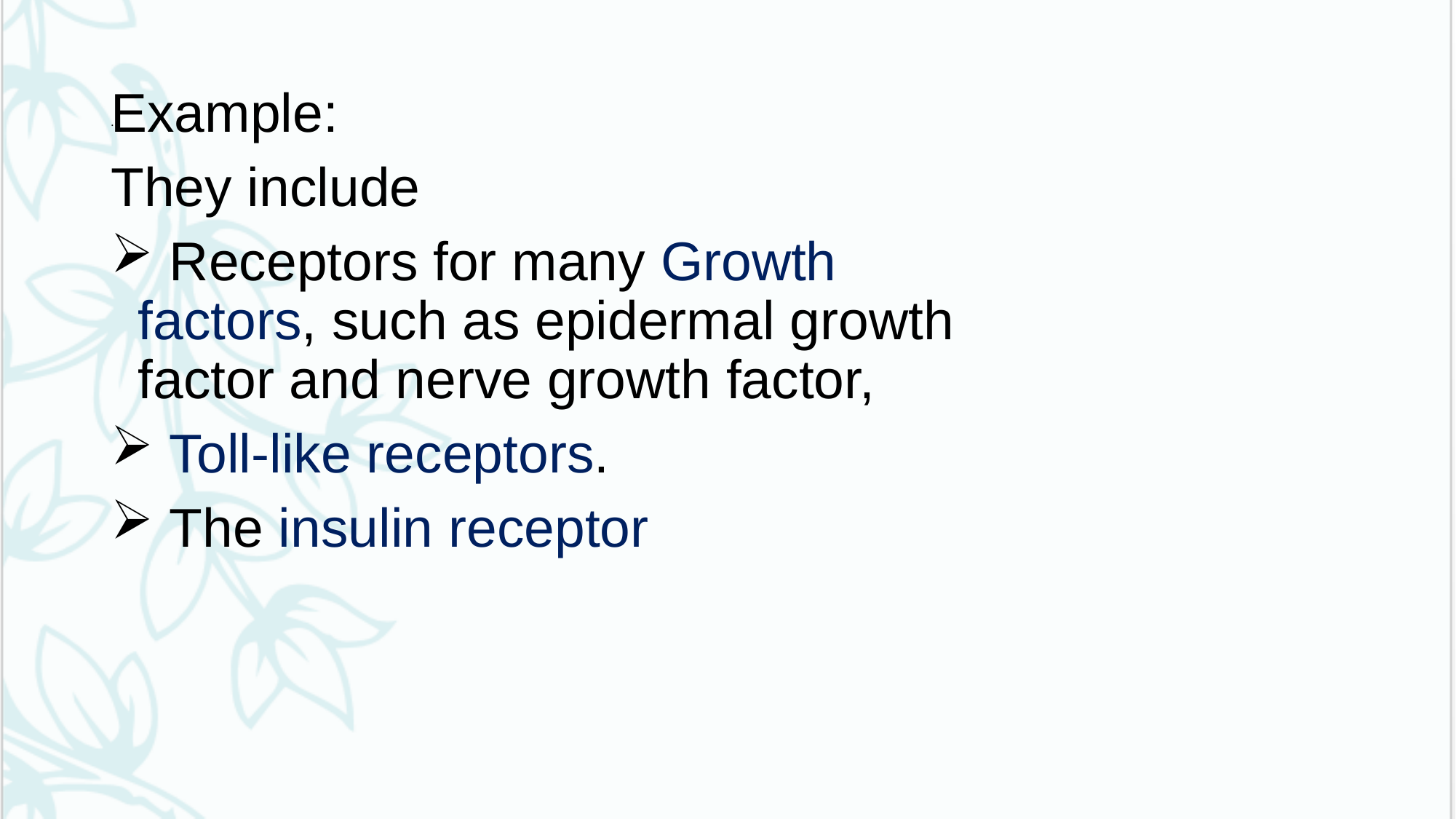

# .
Example:
They include
 Receptors for many Growth factors, such as epidermal growth factor and nerve growth factor,
 Toll-like receptors.
 The insulin receptor